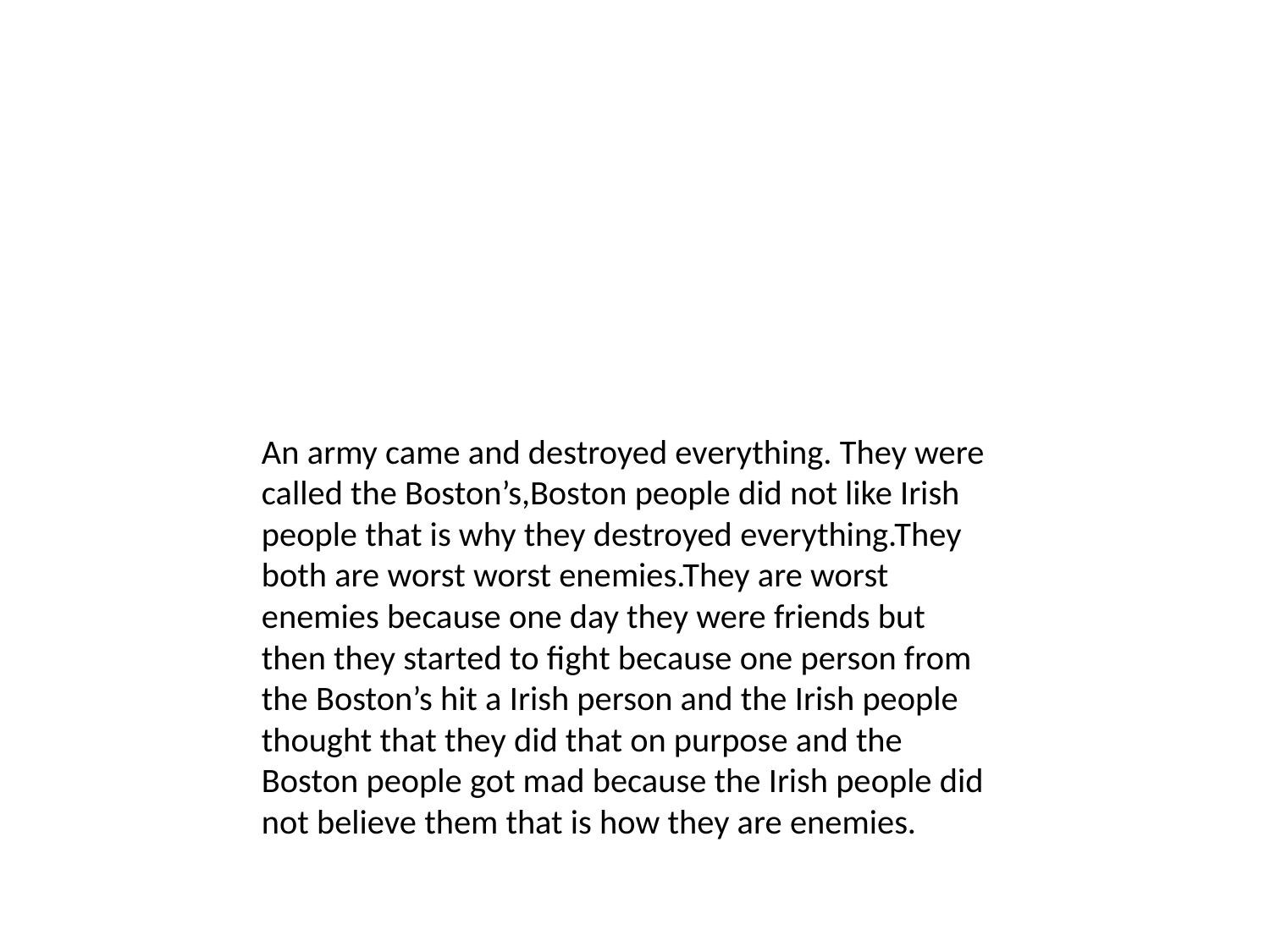

An army came and destroyed everything. They were called the Boston’s,Boston people did not like Irish people that is why they destroyed everything.They both are worst worst enemies.They are worst enemies because one day they were friends but then they started to fight because one person from the Boston’s hit a Irish person and the Irish people thought that they did that on purpose and the Boston people got mad because the Irish people did not believe them that is how they are enemies.